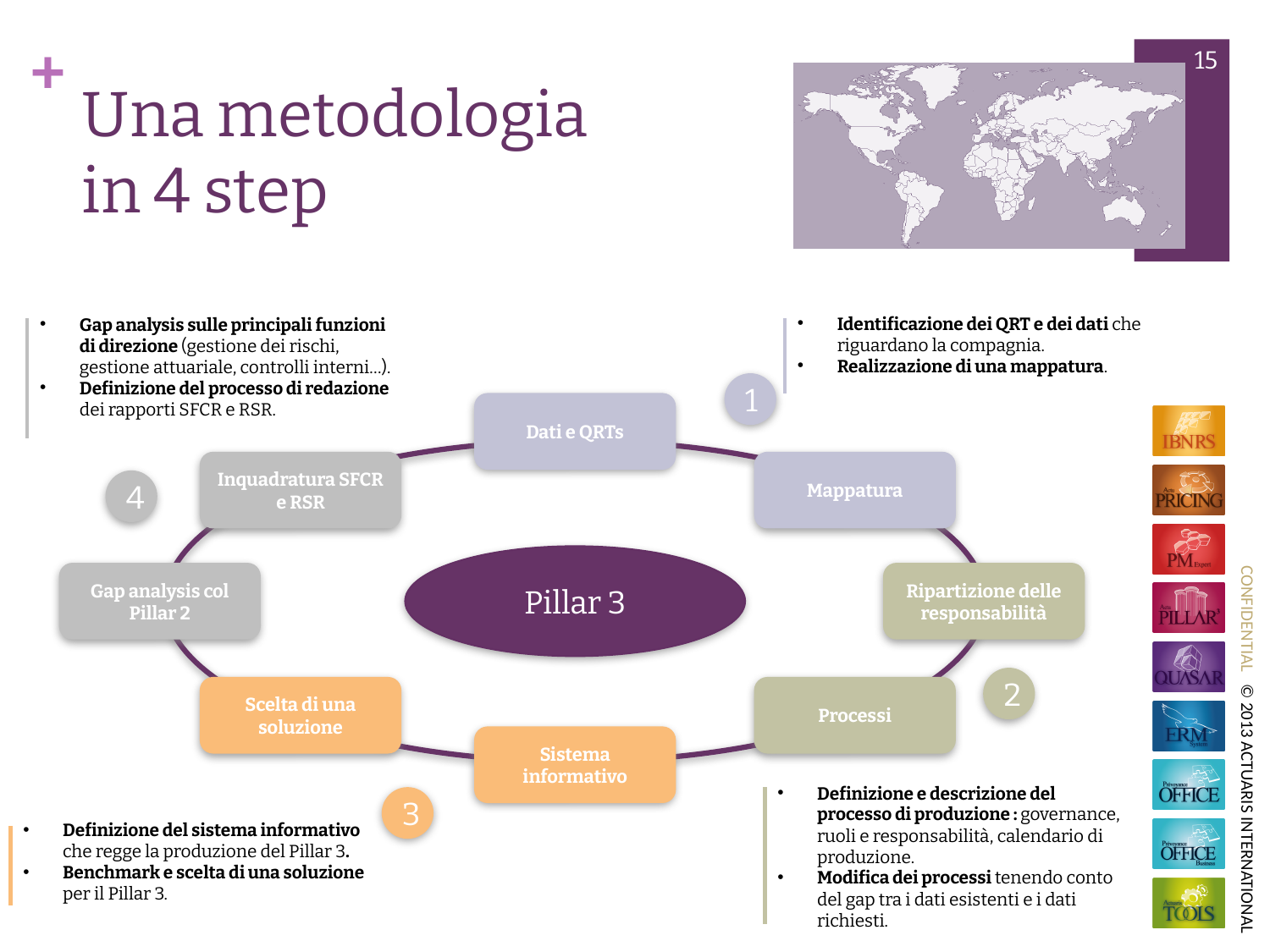

15
# Una metodologia in 4 step
Identificazione dei QRT e dei dati che riguardano la compagnia.
Realizzazione di una mappatura.
Gap analysis sulle principali funzioni di direzione (gestione dei rischi, gestione attuariale, controlli interni…).
Definizione del processo di redazione dei rapporti SFCR e RSR.
1
Dati e QRTs

Inquadratura SFCR e RSR
Mappatura
4
Pillar 3
Gap analysis col Pillar 2
Ripartizione delle responsabilità
2
Scelta di una soluzione
Processi
Sistema informativo
Definizione e descrizione del processo di produzione : governance, ruoli e responsabilità, calendario di produzione.
Modifica dei processi tenendo conto del gap tra i dati esistenti e i dati richiesti.
3
Definizione del sistema informativo che regge la produzione del Pillar 3.
Benchmark e scelta di una soluzione per il Pillar 3.